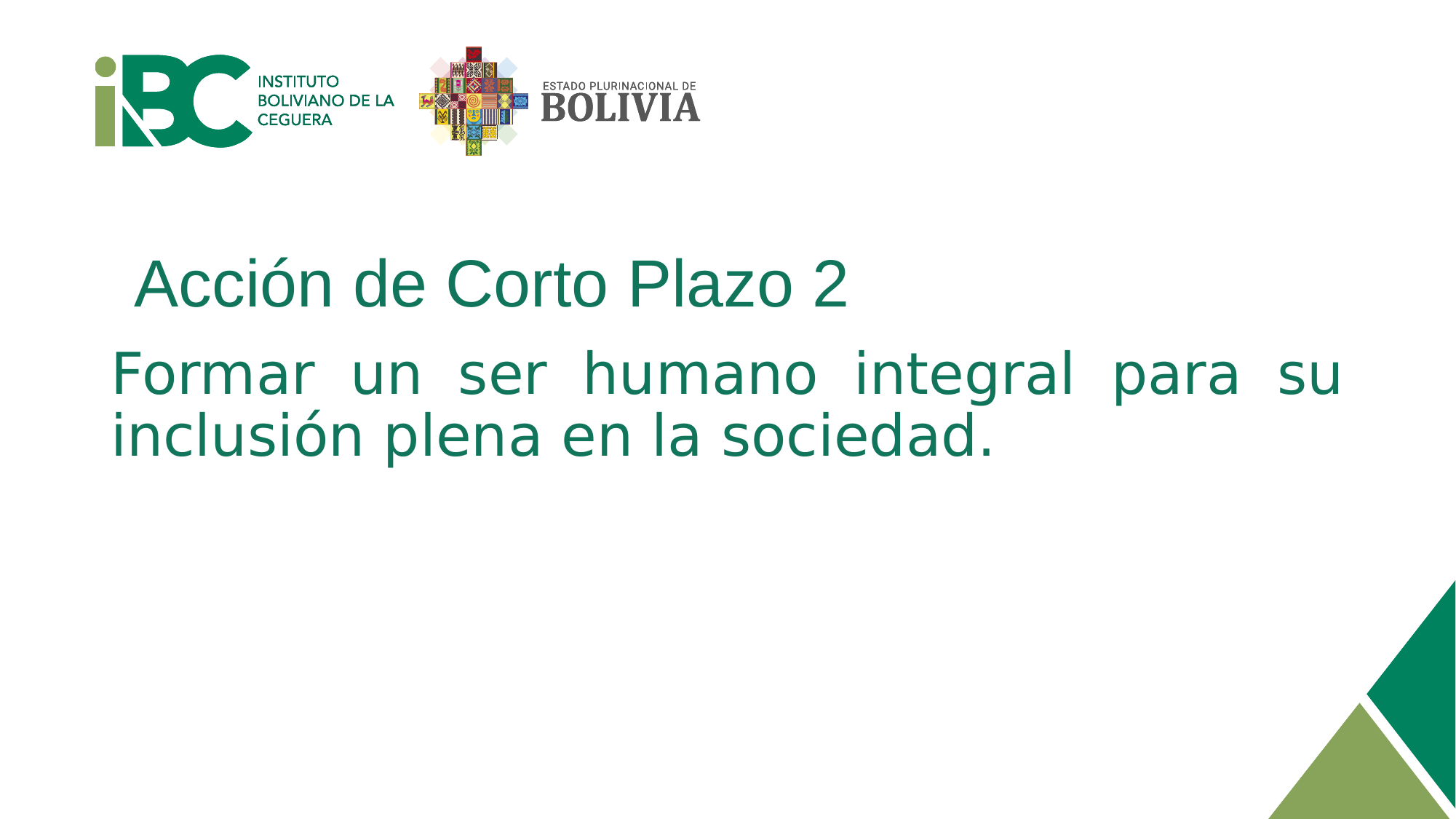

# Acción de Corto Plazo 2
Formar un ser humano integral para su inclusión plena en la sociedad.